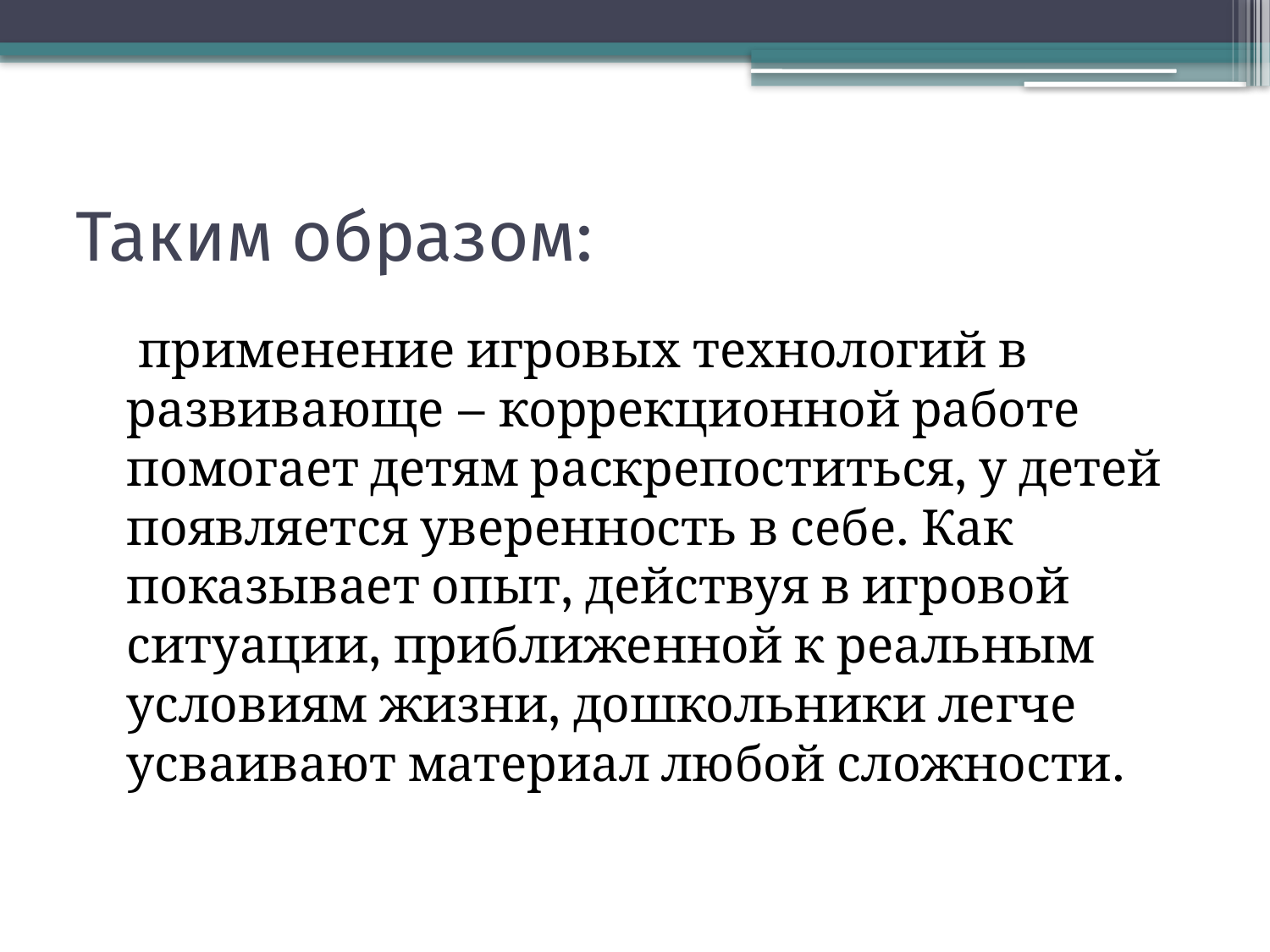

# Таким образом:
    применение игровых технологий в развивающе – коррекционной работе помогает детям раскрепоститься, у детей появляется уверенность в себе. Как показывает опыт, действуя в игровой ситуации, приближенной к реальным условиям жизни, дошкольники легче усваивают материал любой сложности.